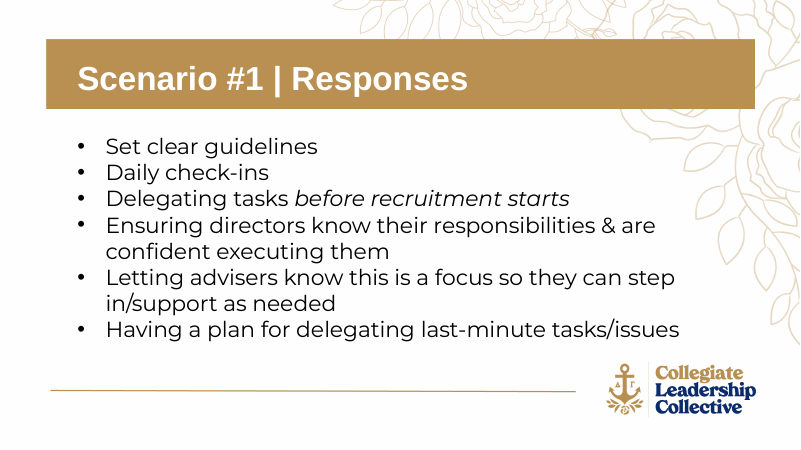

Scenario #1 | Responses
Set clear guidelines
Daily check-ins
Delegating tasks before recruitment starts
Ensuring directors know their responsibilities & are confident executing them
Letting advisers know this is a focus so they can step in/support as needed
Having a plan for delegating last-minute tasks/issues